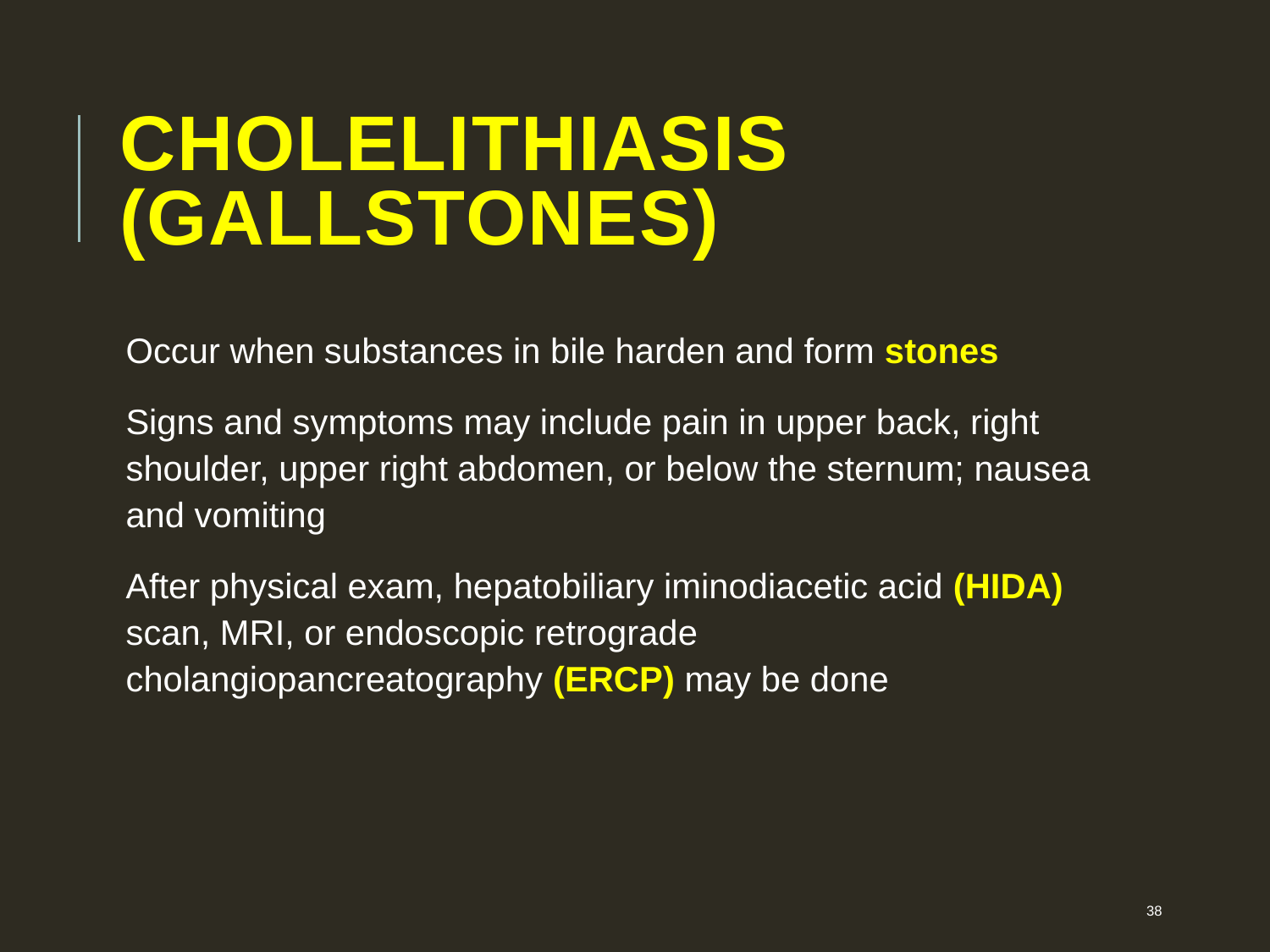

# Cholelithiasis (Gallstones)
Occur when substances in bile harden and form stones
Signs and symptoms may include pain in upper back, right shoulder, upper right abdomen, or below the sternum; nausea and vomiting
After physical exam, hepatobiliary iminodiacetic acid (HIDA) scan, MRI, or endoscopic retrograde cholangiopancreatography (ERCP) may be done
 38